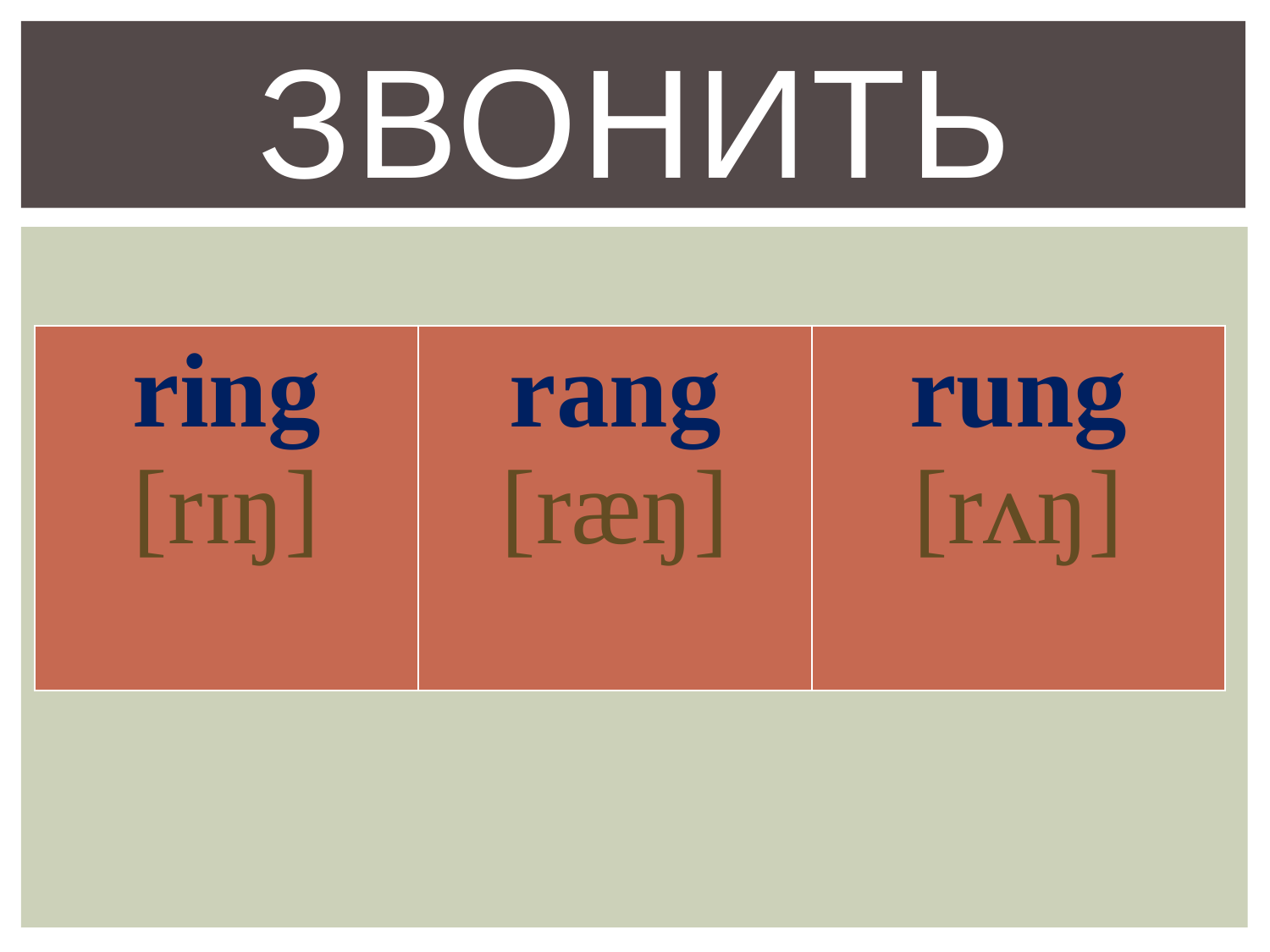

# звонить
| ring [rɪŋ] | rang [ræŋ] | rung [rʌŋ] |
| --- | --- | --- |